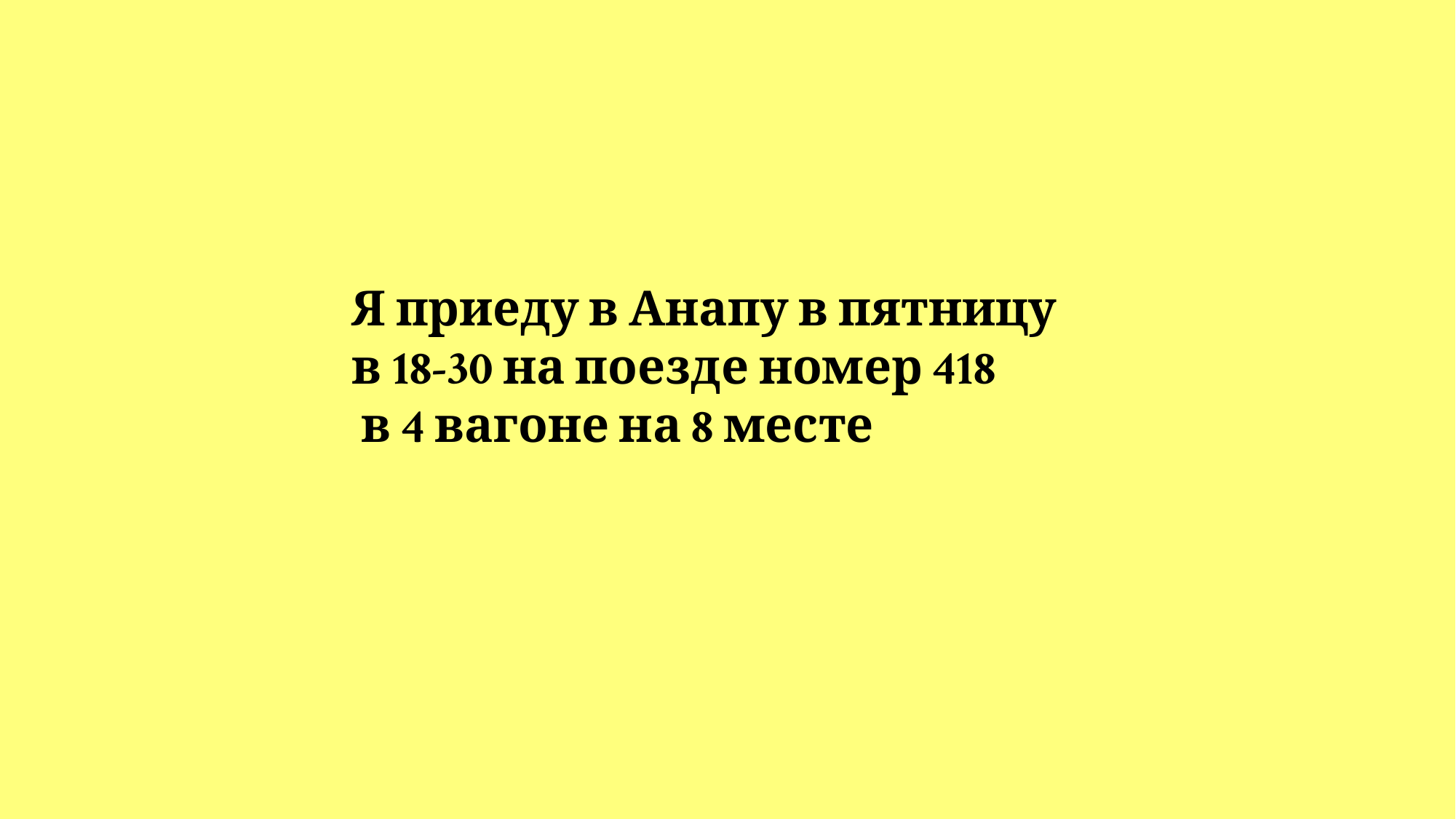

Я приеду в Анапу в пятницу
в 18-30 на поезде номер 418
 в 4 вагоне на 8 месте